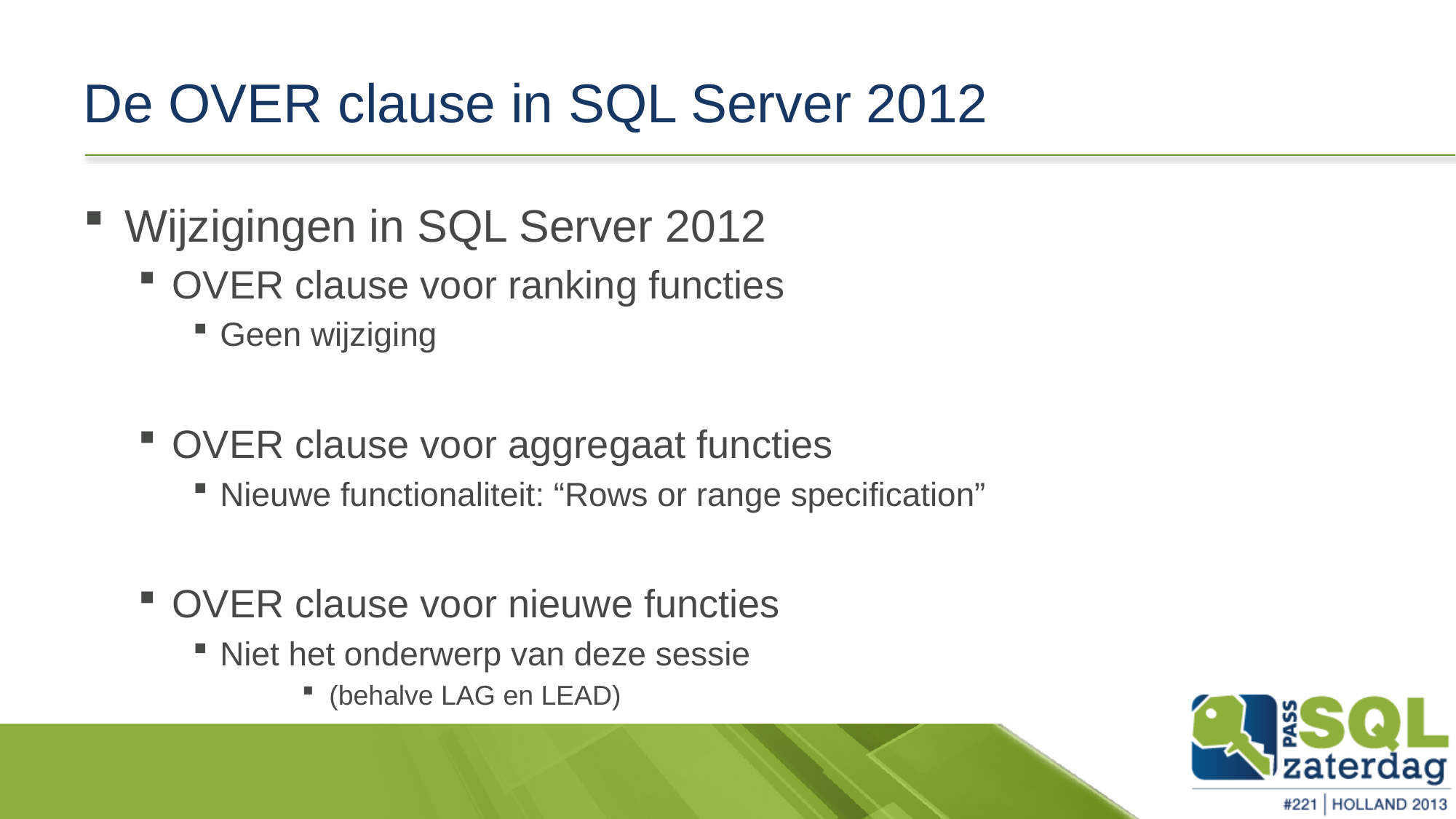

# De OVER clause in SQL Server 2012
Wijzigingen in SQL Server 2012
OVER clause voor ranking functies
Geen wijziging

OVER clause voor aggregaat functies
Nieuwe functionaliteit: “Rows or range specification”

OVER clause voor nieuwe functies
Niet het onderwerp van deze sessie
(behalve LAG en LEAD)